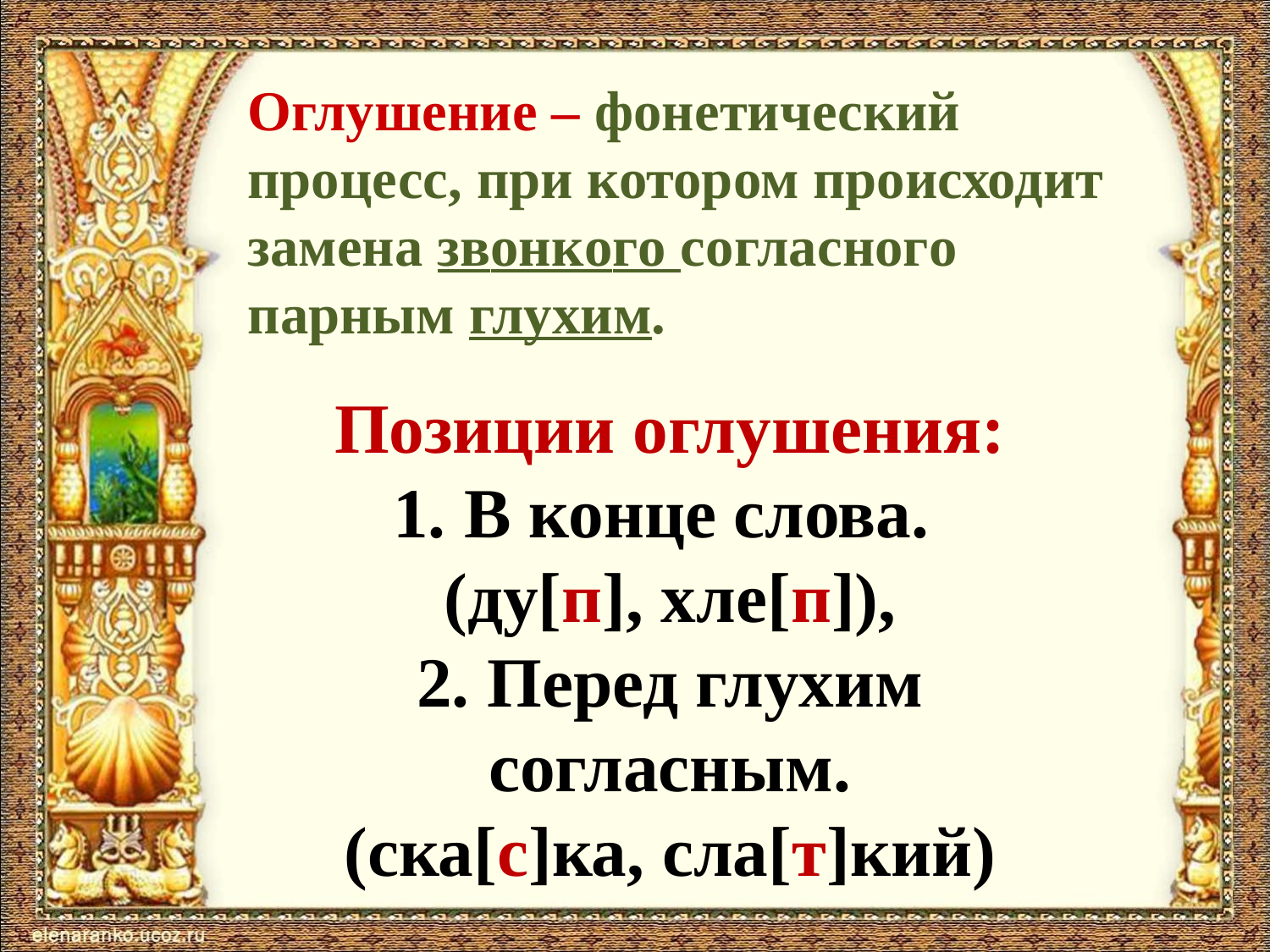

# Оглушение – фонетический процесс, при котором происходит зaмeнa звoнкoгo coглacнoгo пapным глyxим.
Позиции оглушения:
В конце слова.
(ду[п], хле[п]),
2. Перед глухим согласным.
(ска[с]ка, сла[т]кий)